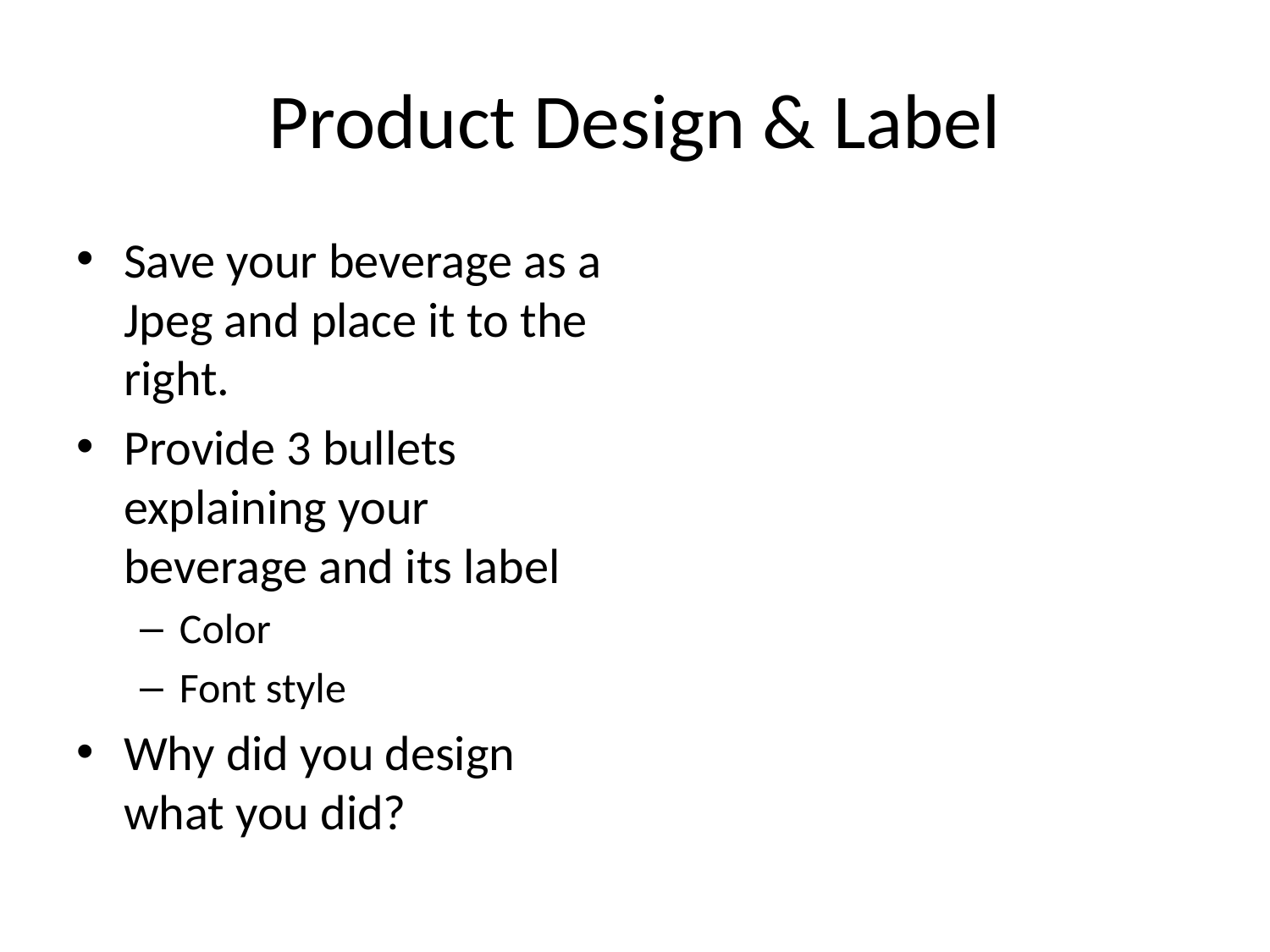

# Product Design & Label
Save your beverage as a Jpeg and place it to the right.
Provide 3 bullets explaining your beverage and its label
Color
Font style
Why did you design what you did?